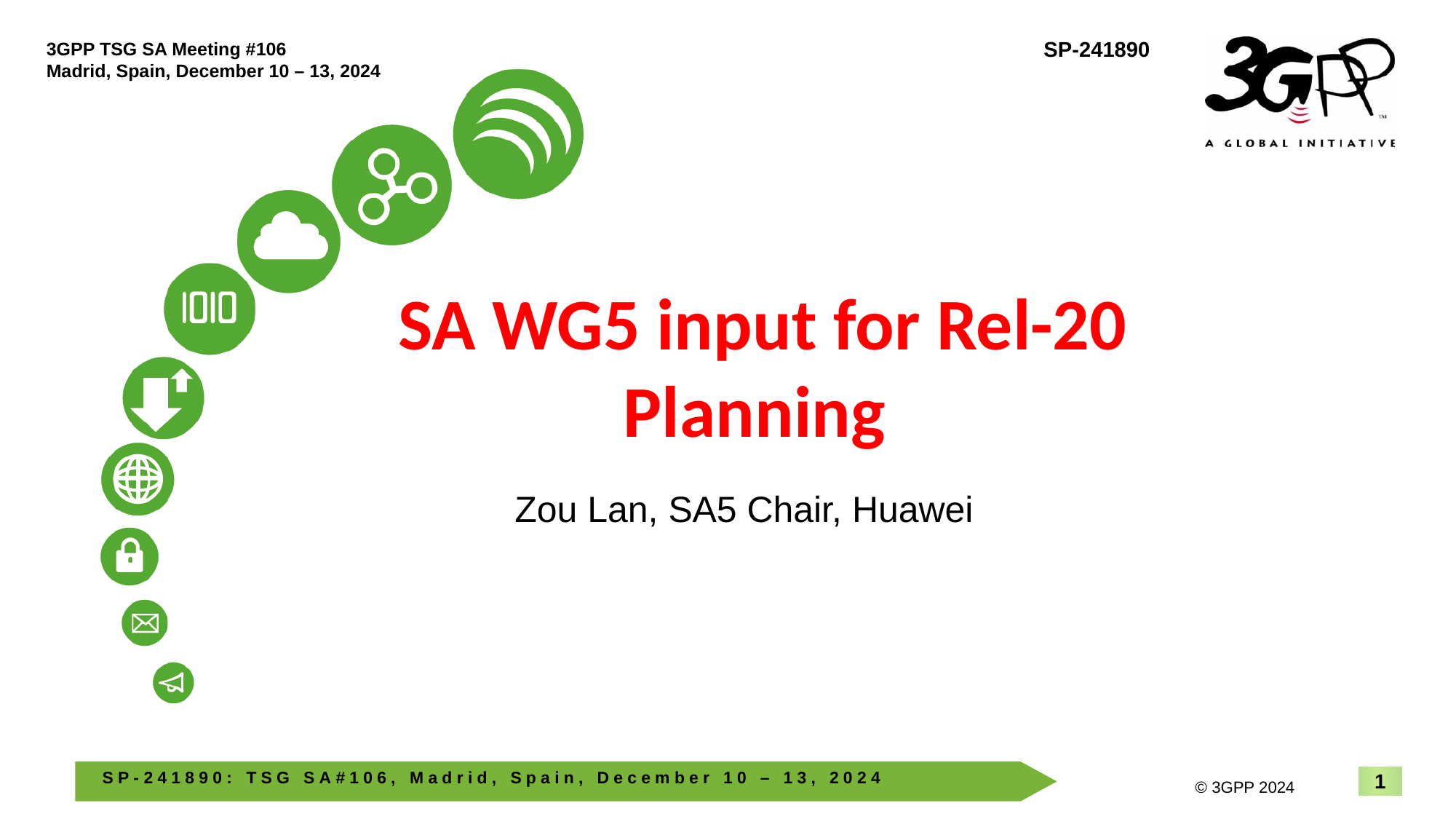

# SA WG5 input for Rel-20 Planning
Zou Lan, SA5 Chair, Huawei